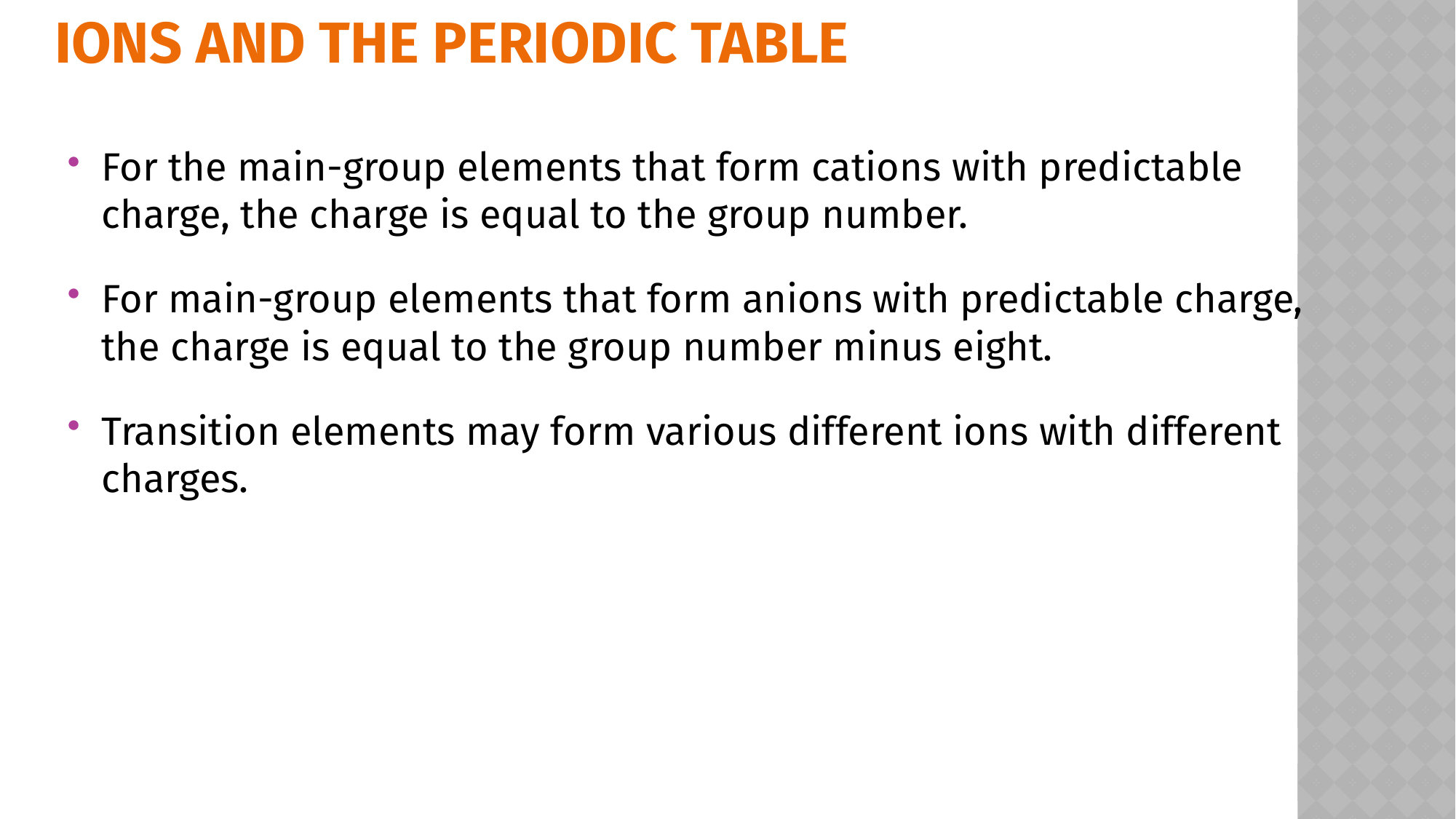

# Ions and the Periodic Table
For the main-group elements that form cations with predictable charge, the charge is equal to the group number.

For main-group elements that form anions with predictable charge, the charge is equal to the group number minus eight.

Transition elements may form various different ions with different charges.